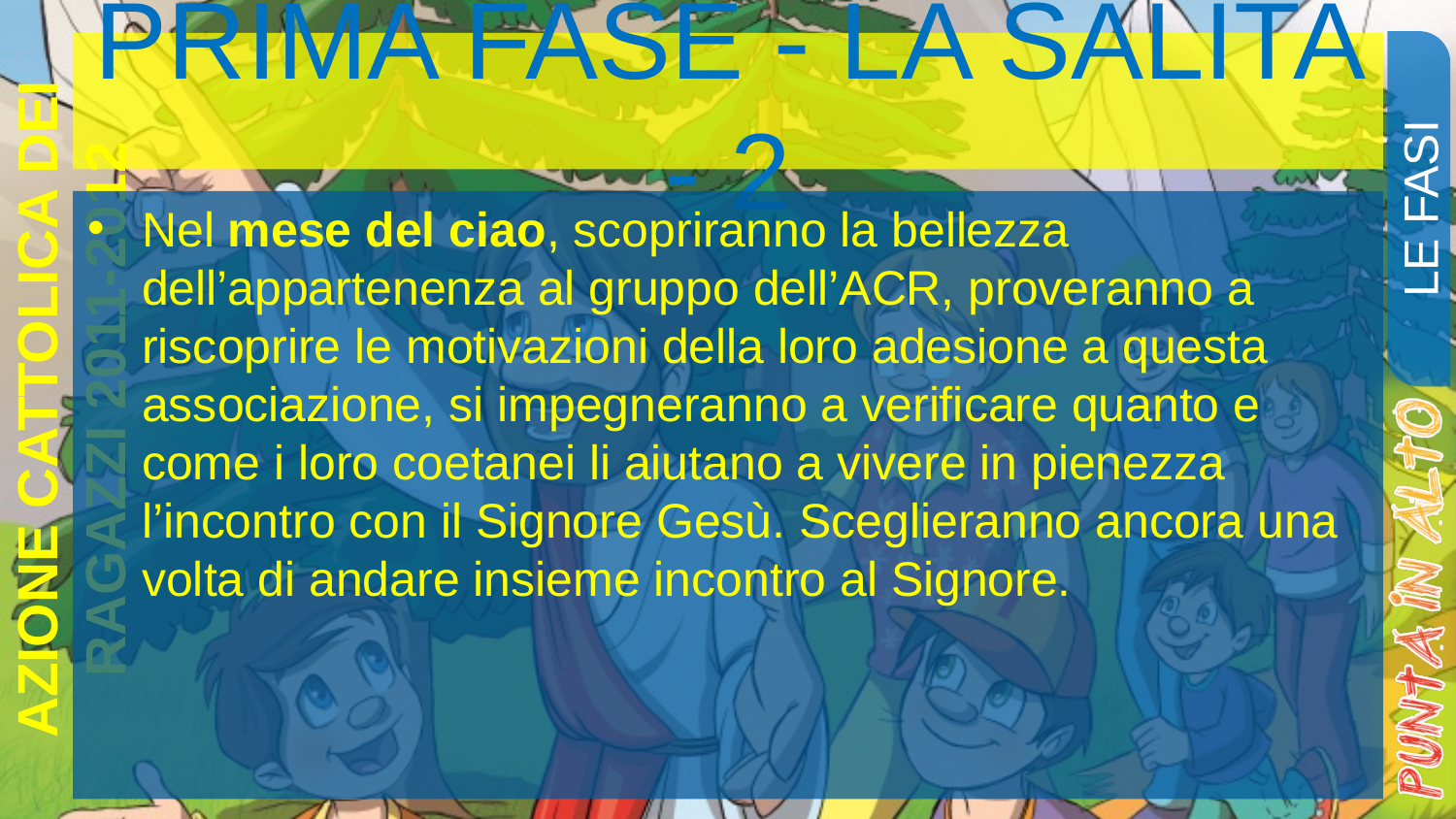

# PRIMA FASE - LA SALITA - 2
LE FASI
Nel mese del ciao, scopriranno la bellezza dell’appartenenza al gruppo dell’ACR, proveranno a riscoprire le motivazioni della loro adesione a questa associazione, si impegneranno a verificare quanto e come i loro coetanei li aiutano a vivere in pienezza l’incontro con il Signore Gesù. Sceglieranno ancora una volta di andare insieme incontro al Signore.